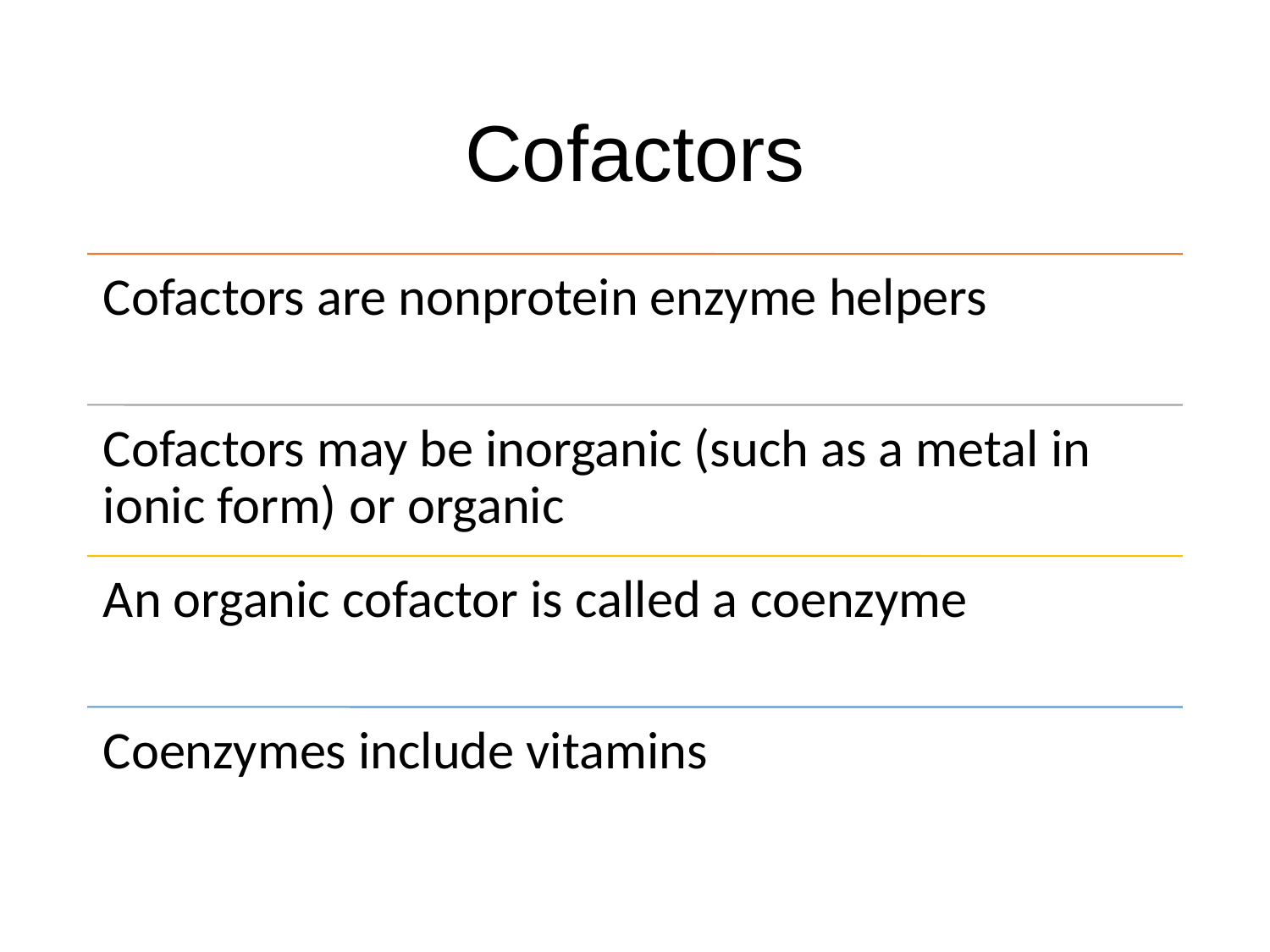

# Cofactors
Cofactors are nonprotein enzyme helpers
Cofactors may be inorganic (such as a metal in ionic form) or organic
An organic cofactor is called a coenzyme
Coenzymes include vitamins